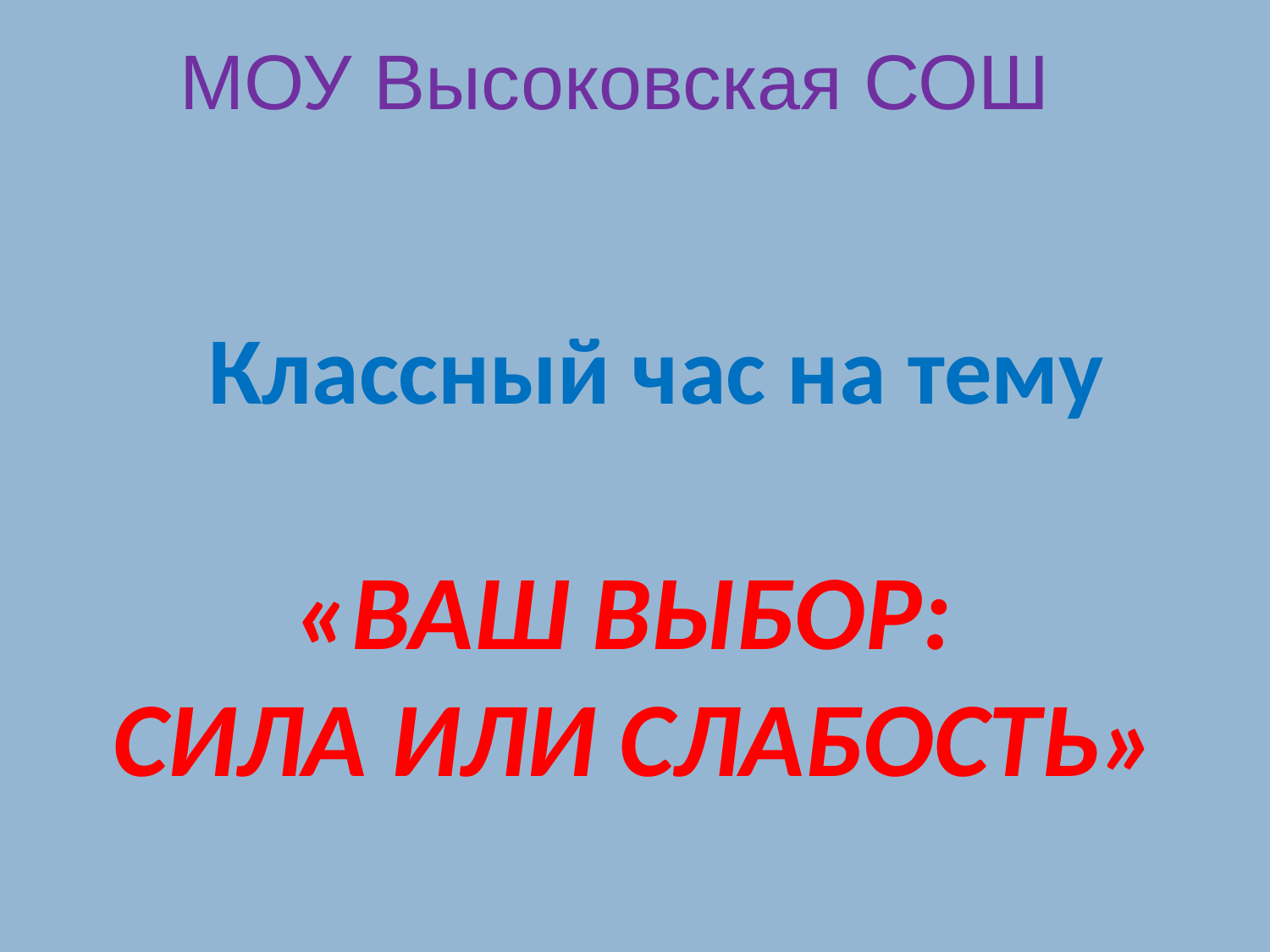

МОУ Высоковская СОШ

Классный час на тему
# «ВАШ ВЫБОР: СИЛА ИЛИ СЛАБОСТЬ»